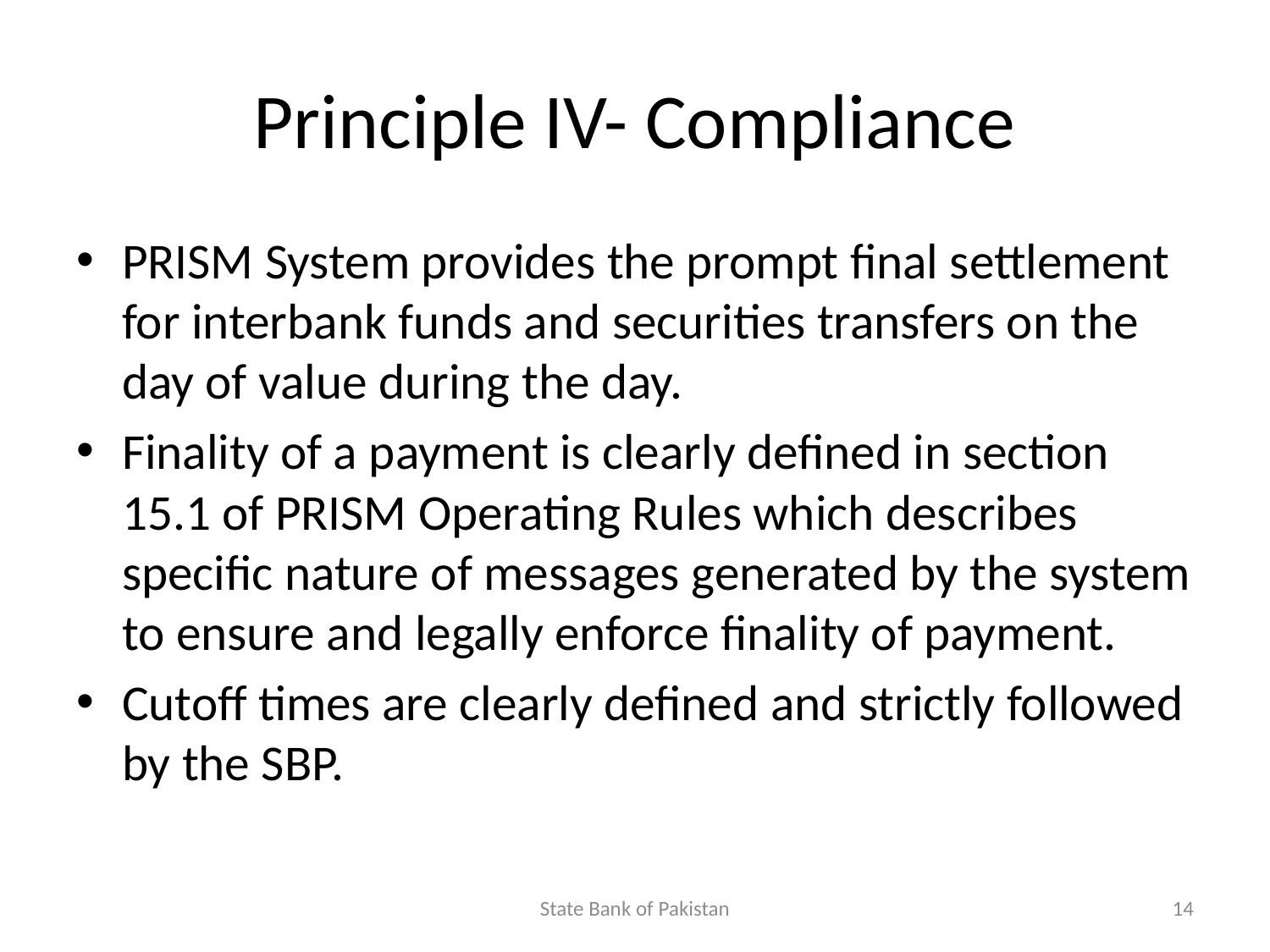

# Principle IV- Compliance
PRISM System provides the prompt final settlement for interbank funds and securities transfers on the day of value during the day.
Finality of a payment is clearly defined in section 15.1 of PRISM Operating Rules which describes specific nature of messages generated by the system to ensure and legally enforce finality of payment.
Cutoff times are clearly defined and strictly followed by the SBP.

State Bank of Pakistan
14